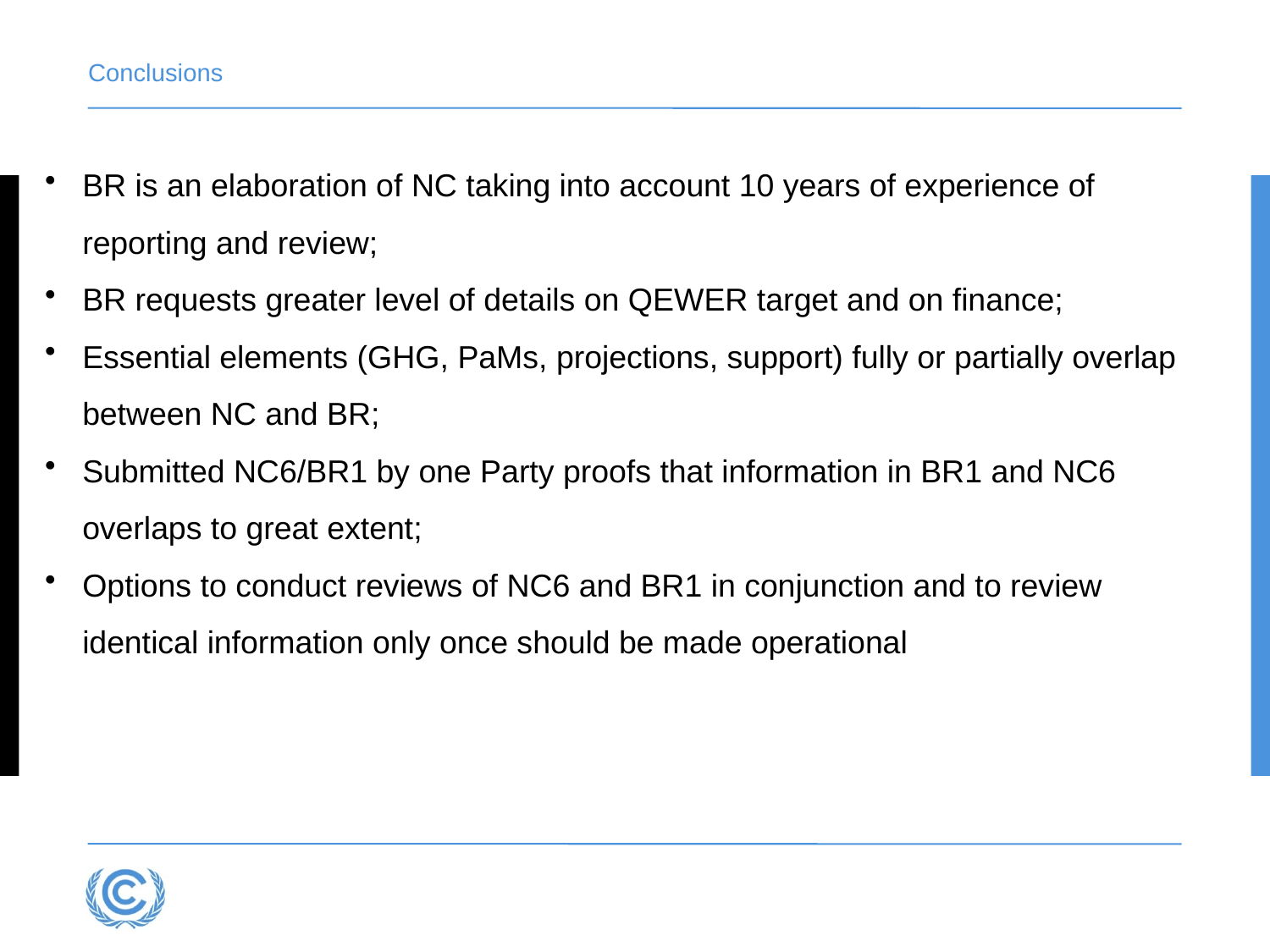

# Conclusions
BR is an elaboration of NC taking into account 10 years of experience of reporting and review;
BR requests greater level of details on QEWER target and on finance;
Essential elements (GHG, PaMs, projections, support) fully or partially overlap between NC and BR;
Submitted NC6/BR1 by one Party proofs that information in BR1 and NC6 overlaps to great extent;
Options to conduct reviews of NC6 and BR1 in conjunction and to review identical information only once should be made operational